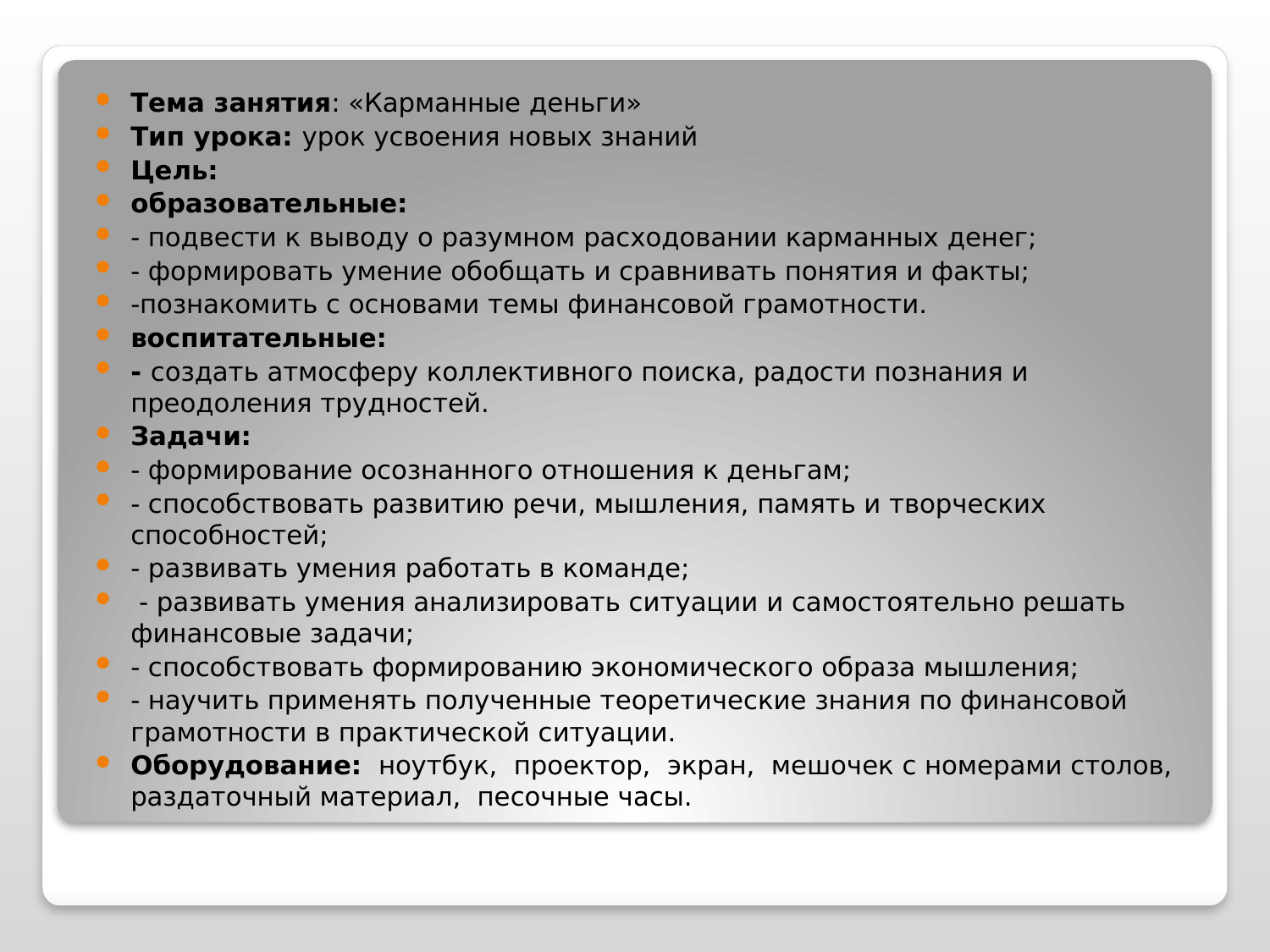

Тема занятия: «Карманные деньги»
Тип урока: урок усвоения новых знаний
Цель:
образовательные:
- подвести к выводу о разумном расходовании карманных денег;
- формировать умение обобщать и сравнивать понятия и факты;
-познакомить с основами темы финансовой грамотности.
воспитательные:
- создать атмосферу коллективного поиска, радости познания и преодоления трудностей.
Задачи:
- формирование осознанного отношения к деньгам;
- способствовать развитию речи, мышления, память и творческих способностей;
- развивать умения работать в команде;
 - развивать умения анализировать ситуации и самостоятельно решать финансовые задачи;
- способствовать формированию экономического образа мышления;
- научить применять полученные теоретические знания по финансовой грамотности в практической ситуации.
Оборудование:  ноутбук,  проектор,  экран,  мешочек с номерами столов,  раздаточный материал,  песочные часы.